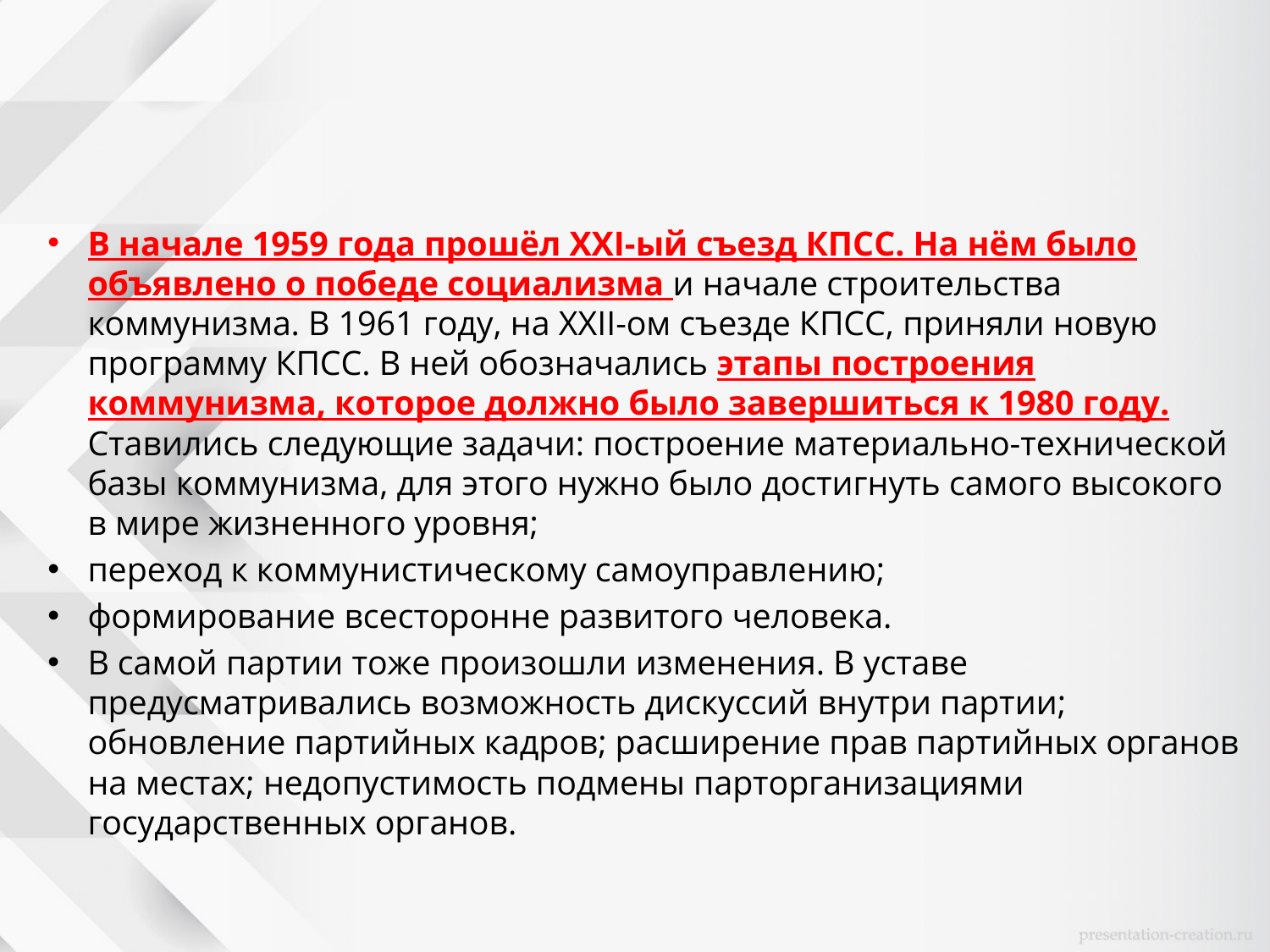

В начале 1959 года прошёл XXI-ый съезд КПСС. На нём было объявлено о победе социализма и начале строительства коммунизма. В 1961 году, на XXII-ом съезде КПСС, приняли новую программу КПСС. В ней обозначались этапы построения коммунизма, которое должно было завершиться к 1980 году. Ставились следующие задачи: построение материально-технической базы коммунизма, для этого нужно было достигнуть самого высокого в мире жизненного уровня;
переход к коммунистическому самоуправлению;
формирование всесторонне развитого человека.
В самой партии тоже произошли изменения. В уставе предусматривались возможность дискуссий внутри партии; обновление партийных кадров; расширение прав партийных органов на местах; недопустимость подмены парторганизациями государственных органов.